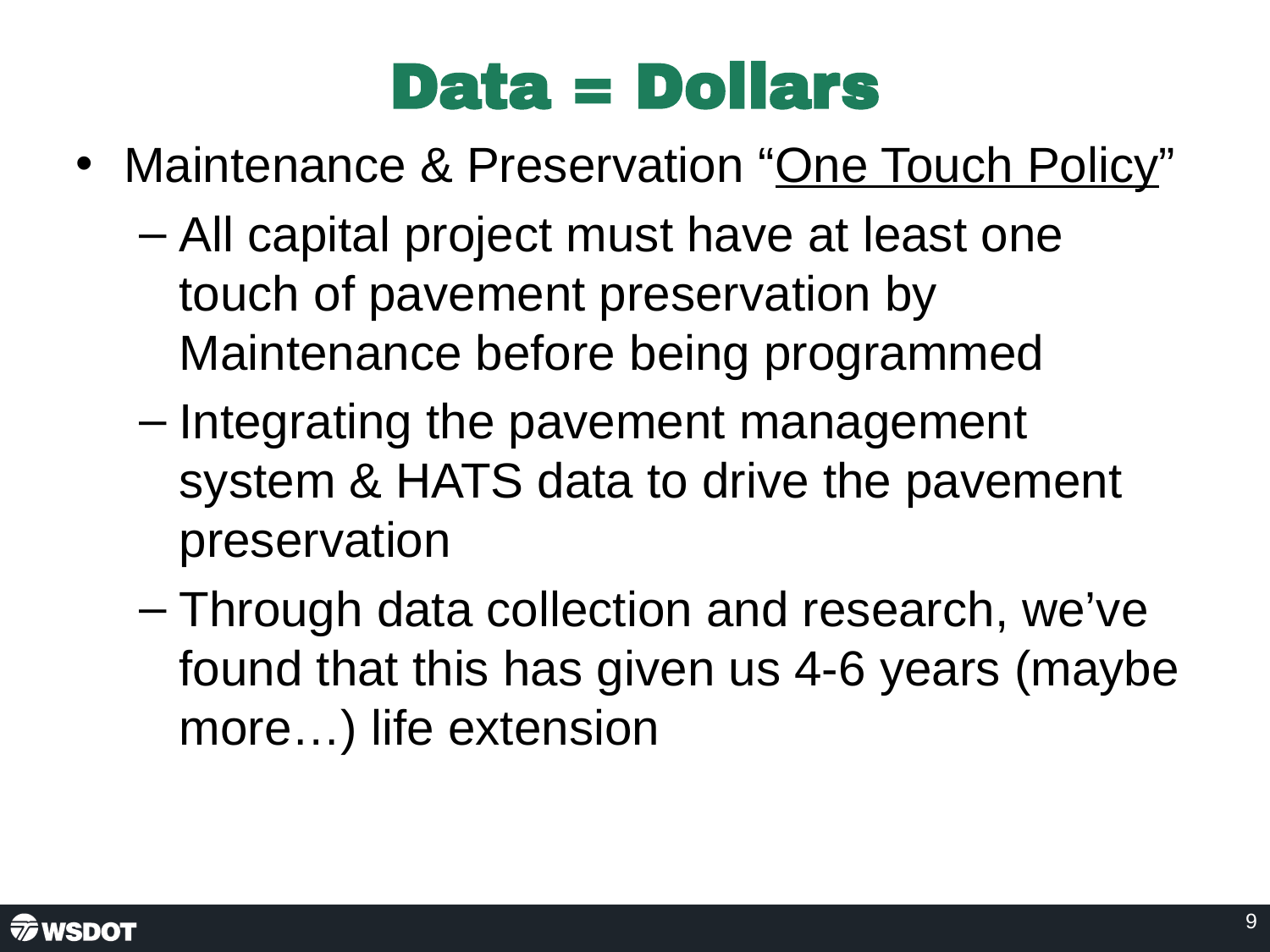

# Data = Dollars
Maintenance & Preservation “One Touch Policy”
All capital project must have at least one touch of pavement preservation by Maintenance before being programmed
Integrating the pavement management system & HATS data to drive the pavement preservation
Through data collection and research, we’ve found that this has given us 4-6 years (maybe more…) life extension

9